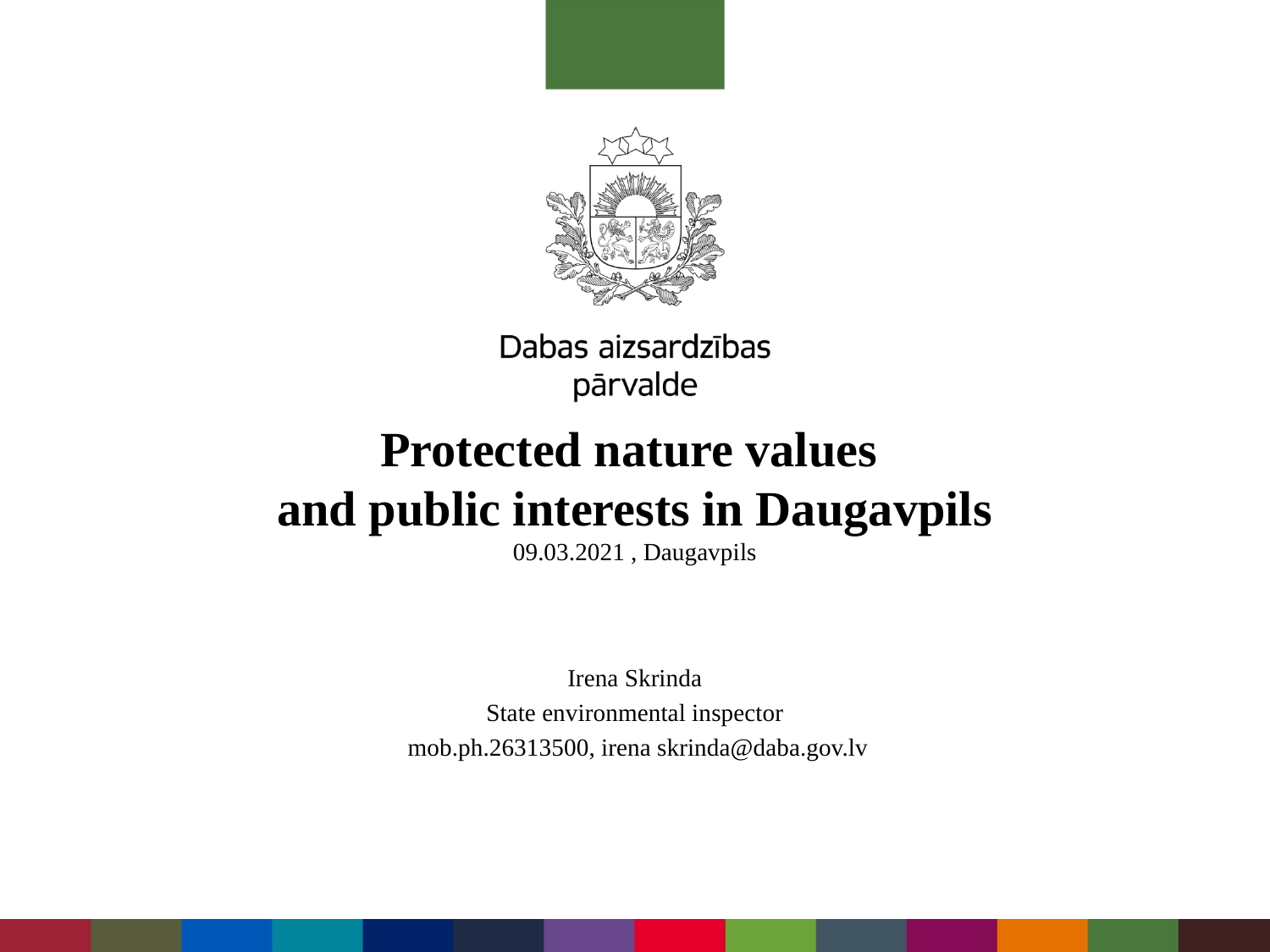

# Protected nature values and public interests in Daugavpils 09.03.2021 , Daugavpils
Irena Skrinda
State environmental inspector
 mob.ph.26313500, irena skrinda@daba.gov.lv